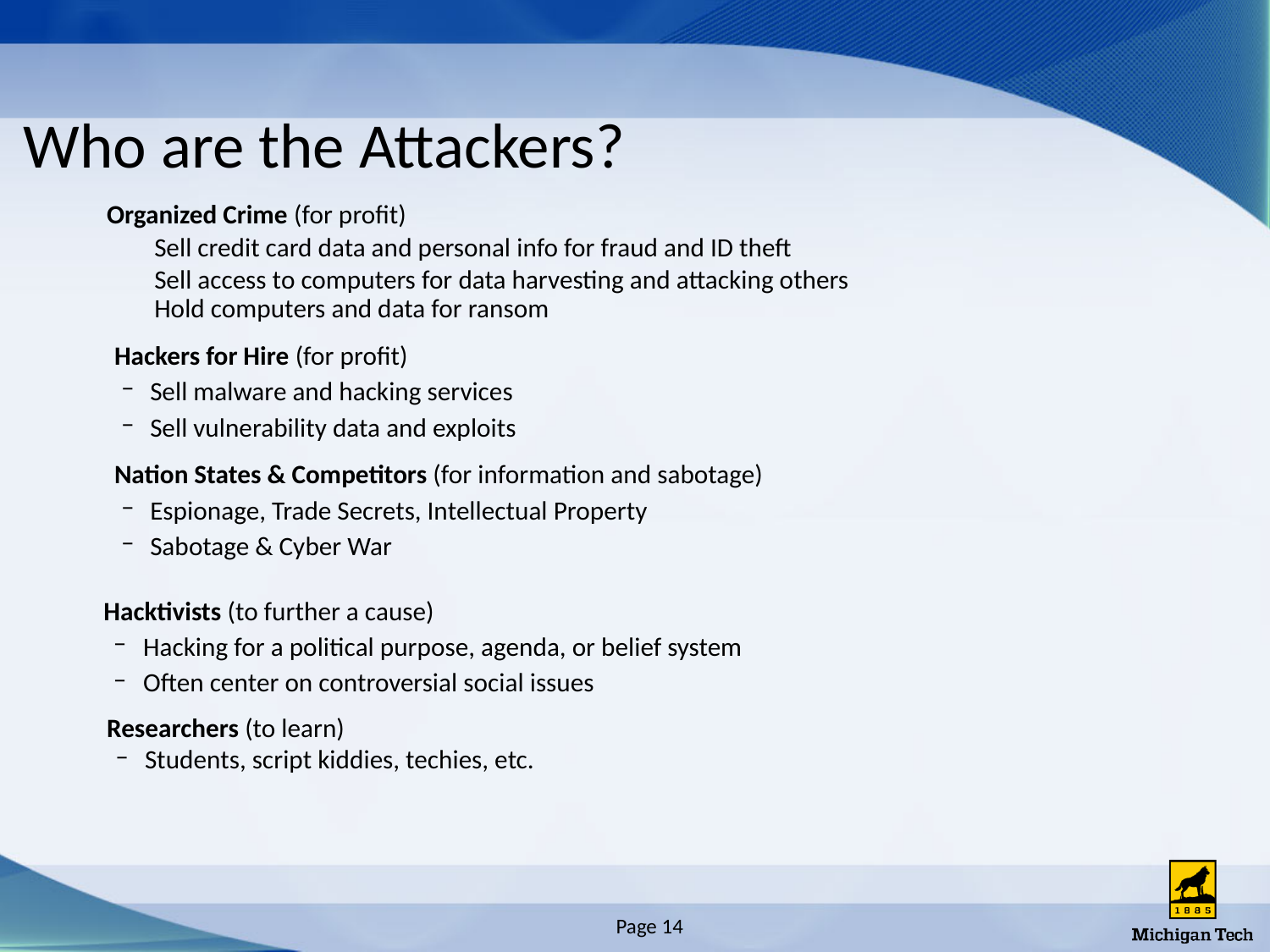

# Who are the Attackers?
Organized Crime (for profit)
Sell credit card data and personal info for fraud and ID theft
Sell access to computers for data harvesting and attacking others
Hold computers and data for ransom
       Hackers for Hire (for profit)
Sell malware and hacking services
Sell vulnerability data and exploits
       Nation States & Competitors (for information and sabotage)
Espionage, Trade Secrets, Intellectual Property
Sabotage & Cyber War
   Hacktivists (to further a cause)
Hacking for a political purpose, agenda, or belief system
Often center on controversial social issues

Researchers (to learn)
Students, script kiddies, techies, etc.